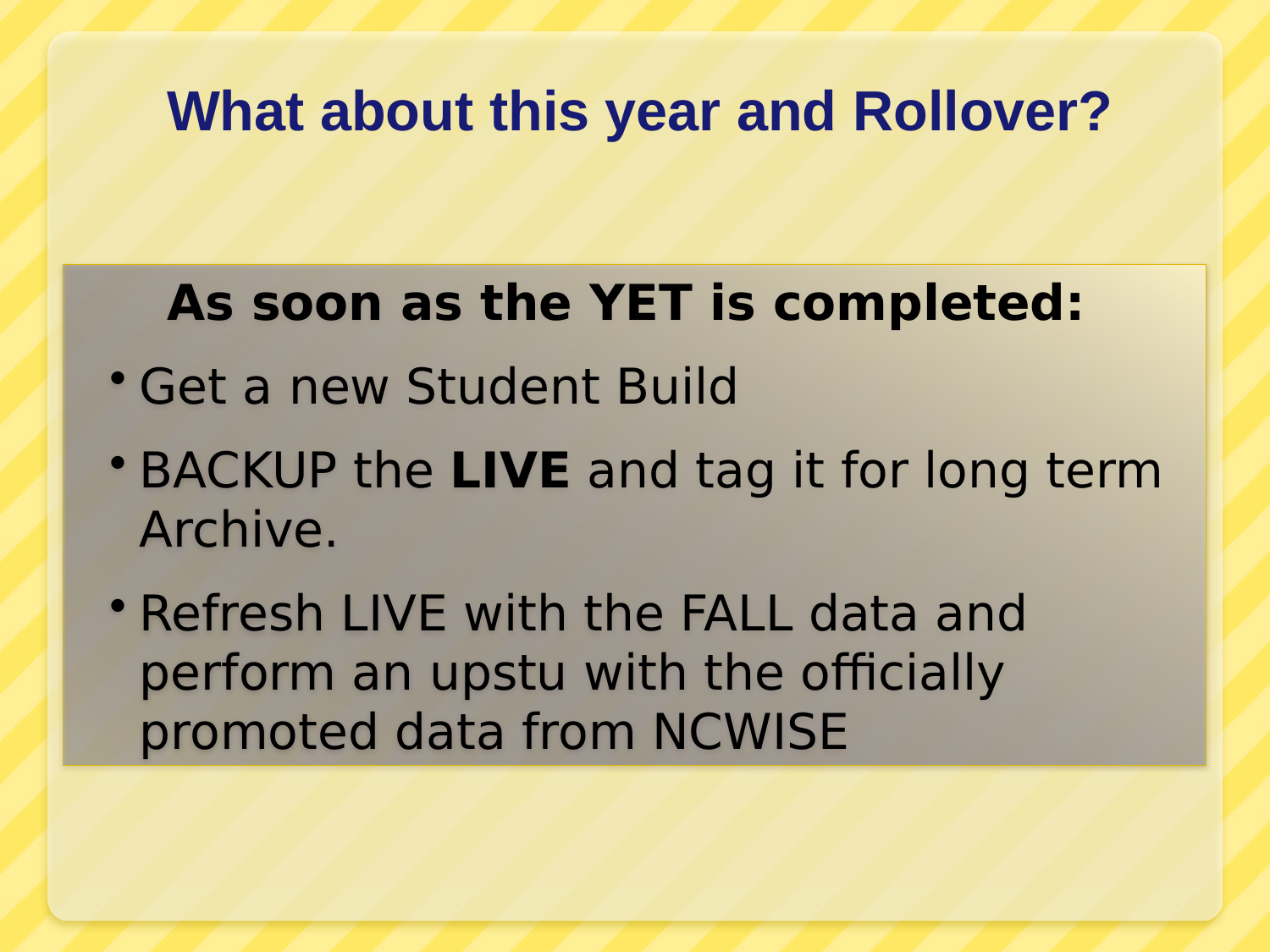

# What about this year and Rollover?
As soon as the YET is completed:
Get a new Student Build
BACKUP the LIVE and tag it for long term Archive.
Refresh LIVE with the FALL data and perform an upstu with the officially promoted data from NCWISE